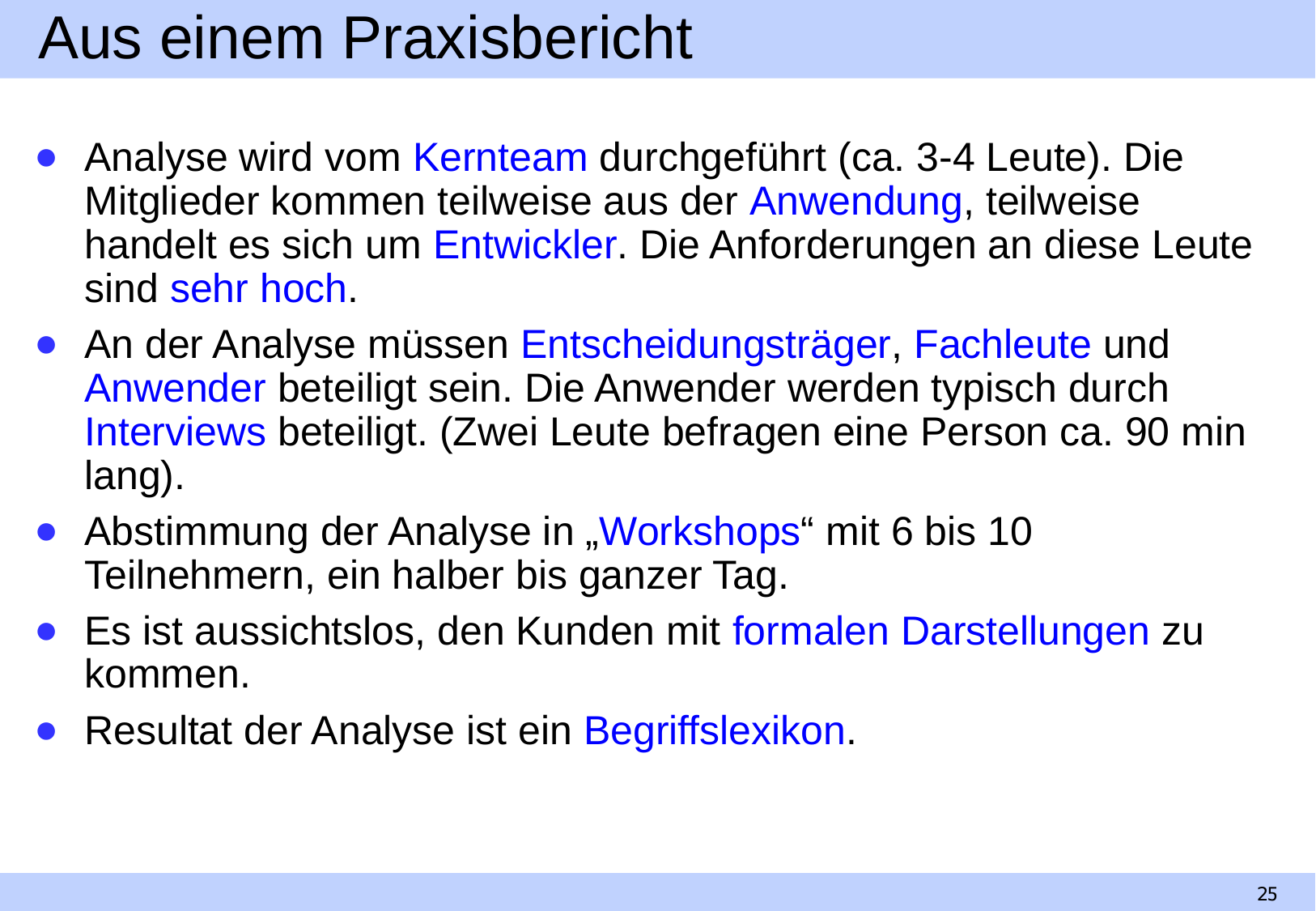

# Aus einem Praxisbericht
Analyse wird vom Kernteam durchgeführt (ca. 3-4 Leute). Die Mitglieder kommen teilweise aus der Anwendung, teilweise handelt es sich um Entwickler. Die Anforderungen an diese Leute sind sehr hoch.
An der Analyse müssen Entscheidungsträger, Fachleute und Anwender beteiligt sein. Die Anwender werden typisch durch Interviews beteiligt. (Zwei Leute befragen eine Person ca. 90 min lang).
Abstimmung der Analyse in „Workshops“ mit 6 bis 10 Teilnehmern, ein halber bis ganzer Tag.
Es ist aussichtslos, den Kunden mit formalen Darstellungen zu kommen.
Resultat der Analyse ist ein Begriffslexikon.

25